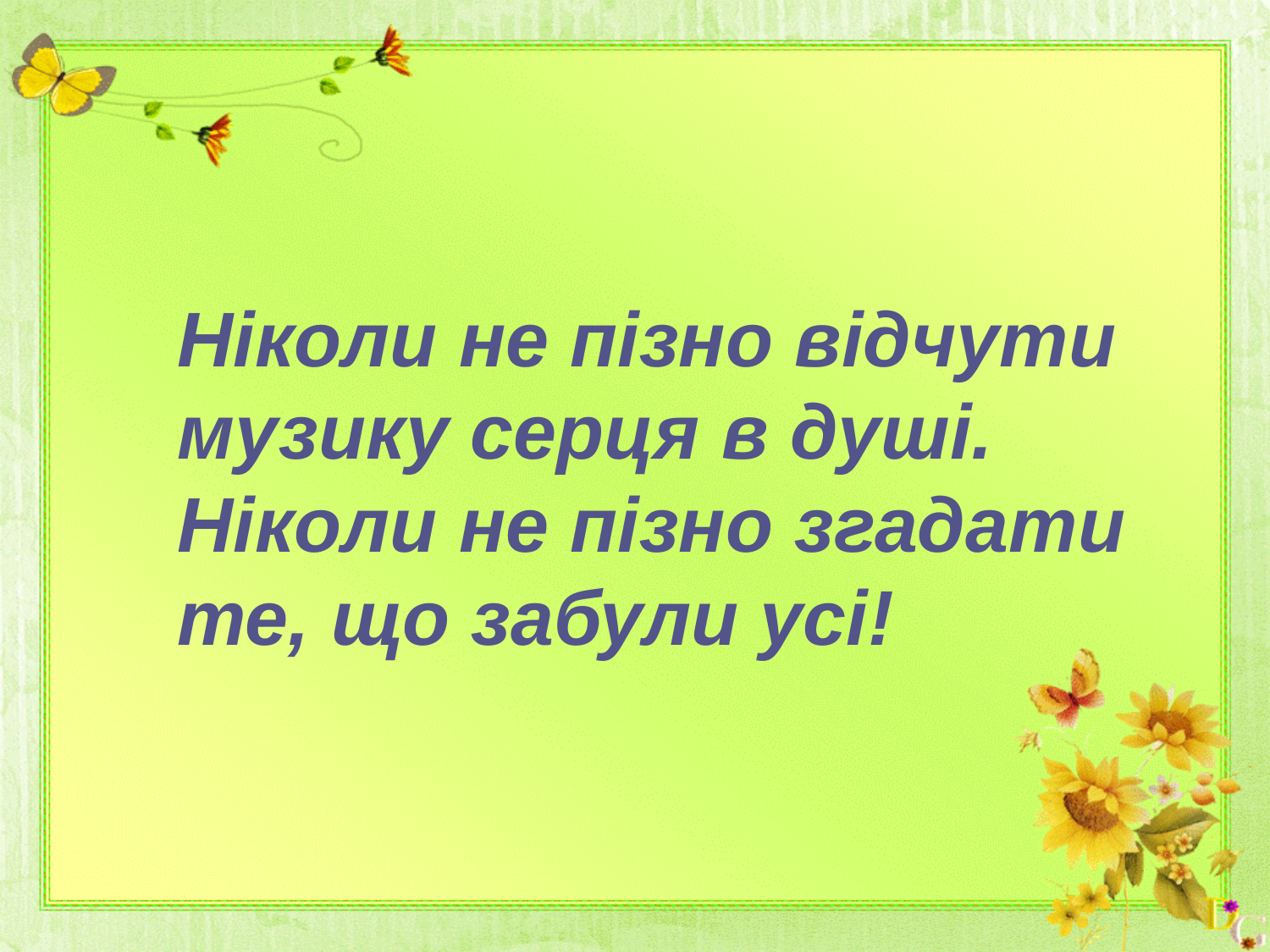

# Ніколи не пізно відчути музику серця в душі. Ніколи не пізно згадати те, що забули усі!